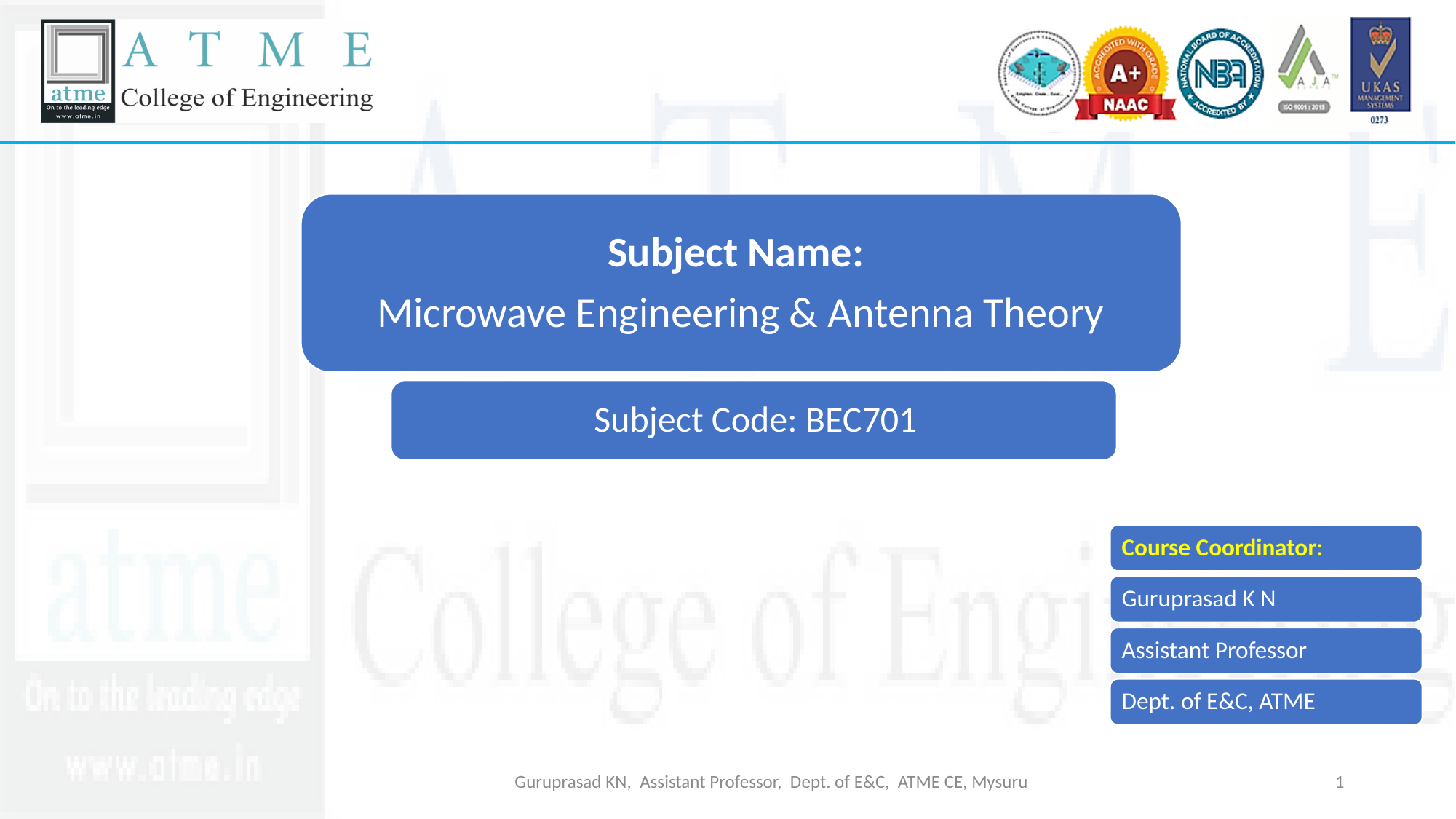

Subject Name:
Microwave Engineering & Antenna Theory
Subject Code: BEC701
Course Coordinator:
Guruprasad K N
Assistant Professor
Dept. of E&C, ATME
Guruprasad KN,  Assistant Professor,  Dept. of E&C,  ATME CE, Mysuru
1